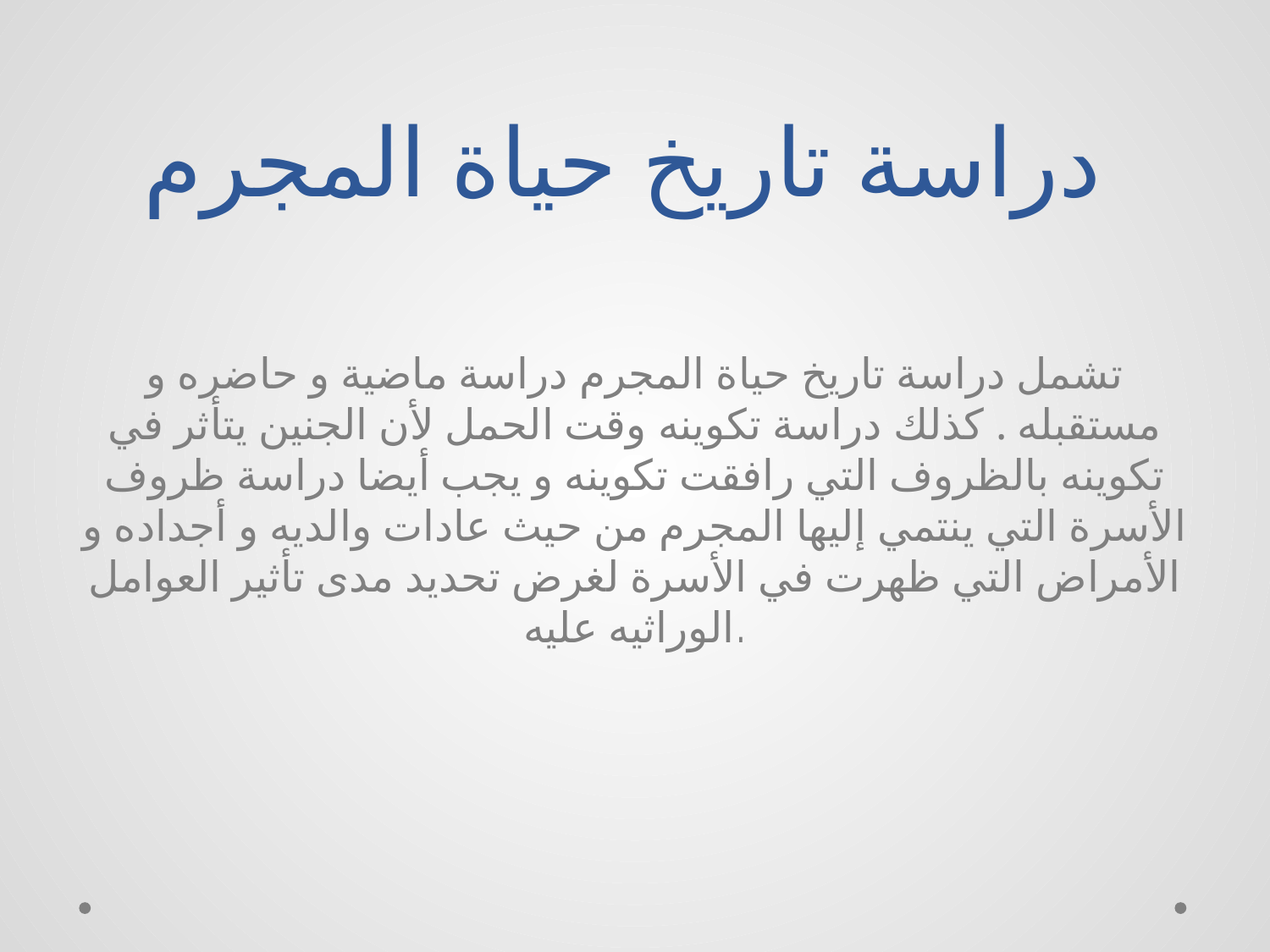

# دراسة تاريخ حياة المجرم

تشمل دراسة تاريخ حياة المجرم دراسة ماضية و حاضره و مستقبله . كذلك دراسة تكوينه وقت الحمل لأن الجنين يتأثر في تكوينه بالظروف التي رافقت تكوينه و يجب أيضا دراسة ظروف الأسرة التي ينتمي إليها المجرم من حيث عادات والديه و أجداده و الأمراض التي ظهرت في الأسرة لغرض تحديد مدى تأثير العوامل الوراثيه عليه.